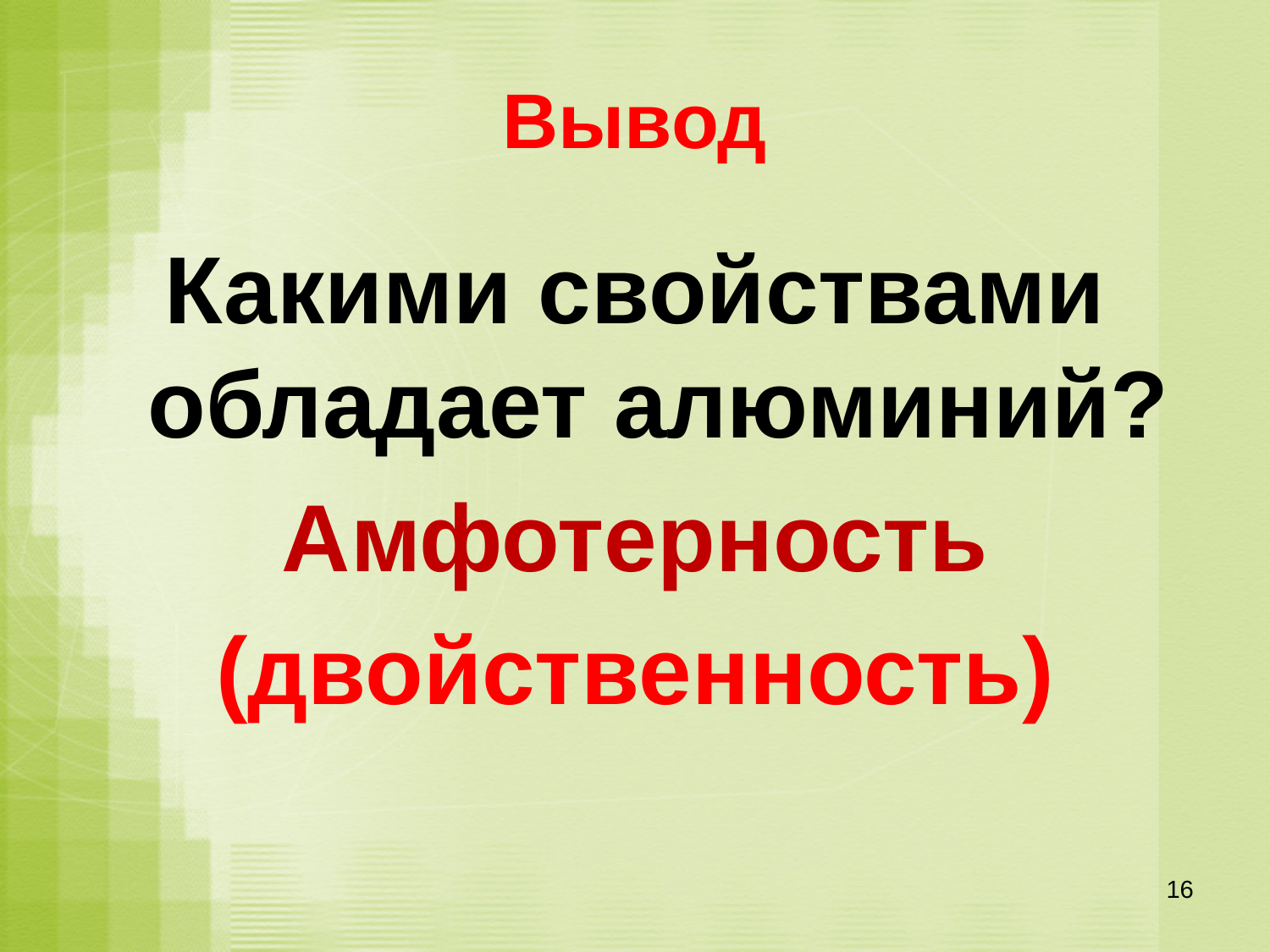

# Вывод
Какими свойствами обладает алюминий?
Амфотерность
(двойственность)

16